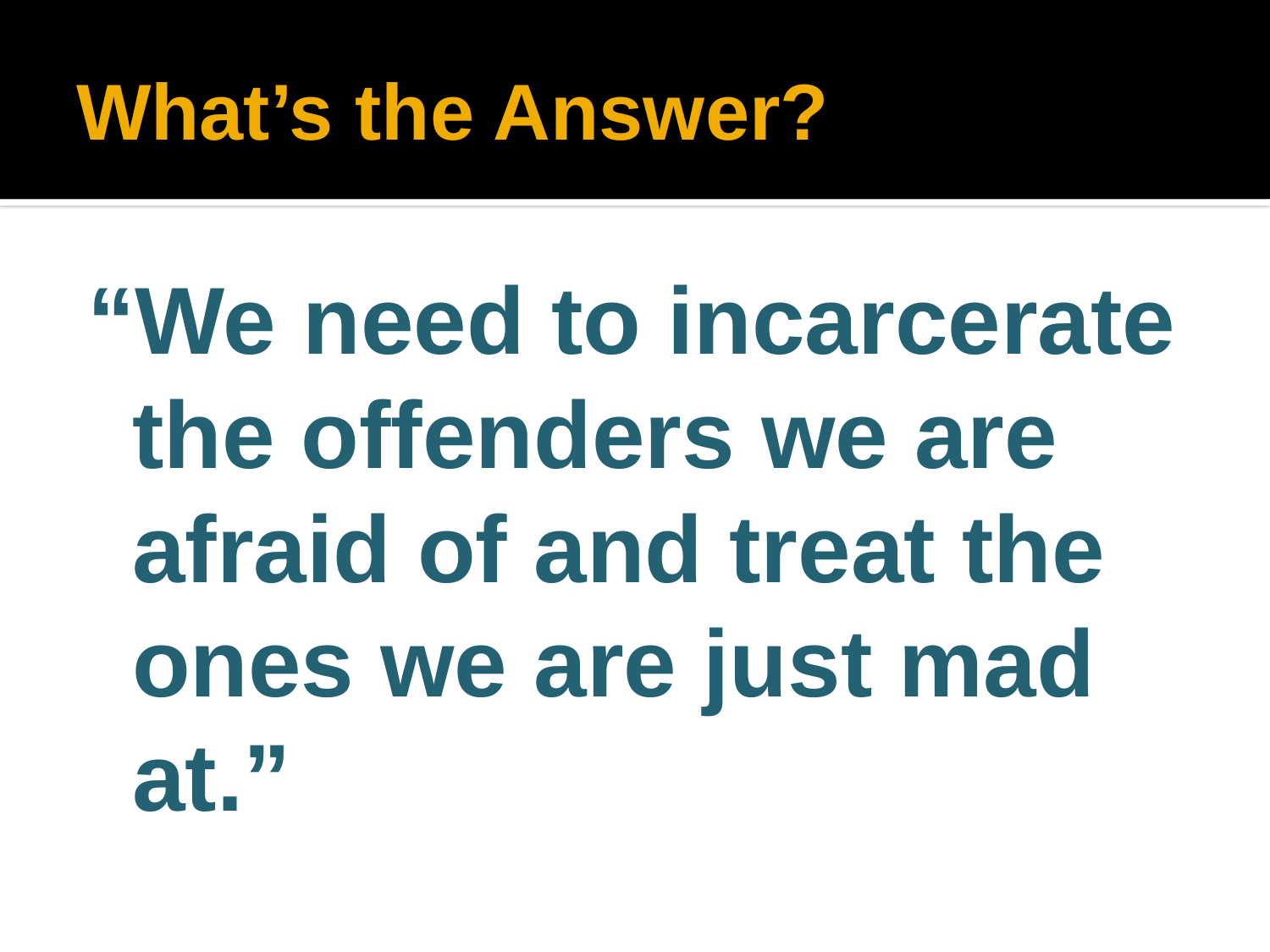

# What’s the Answer?
“We need to incarcerate the offenders we are afraid of and treat the ones we are just mad at.”